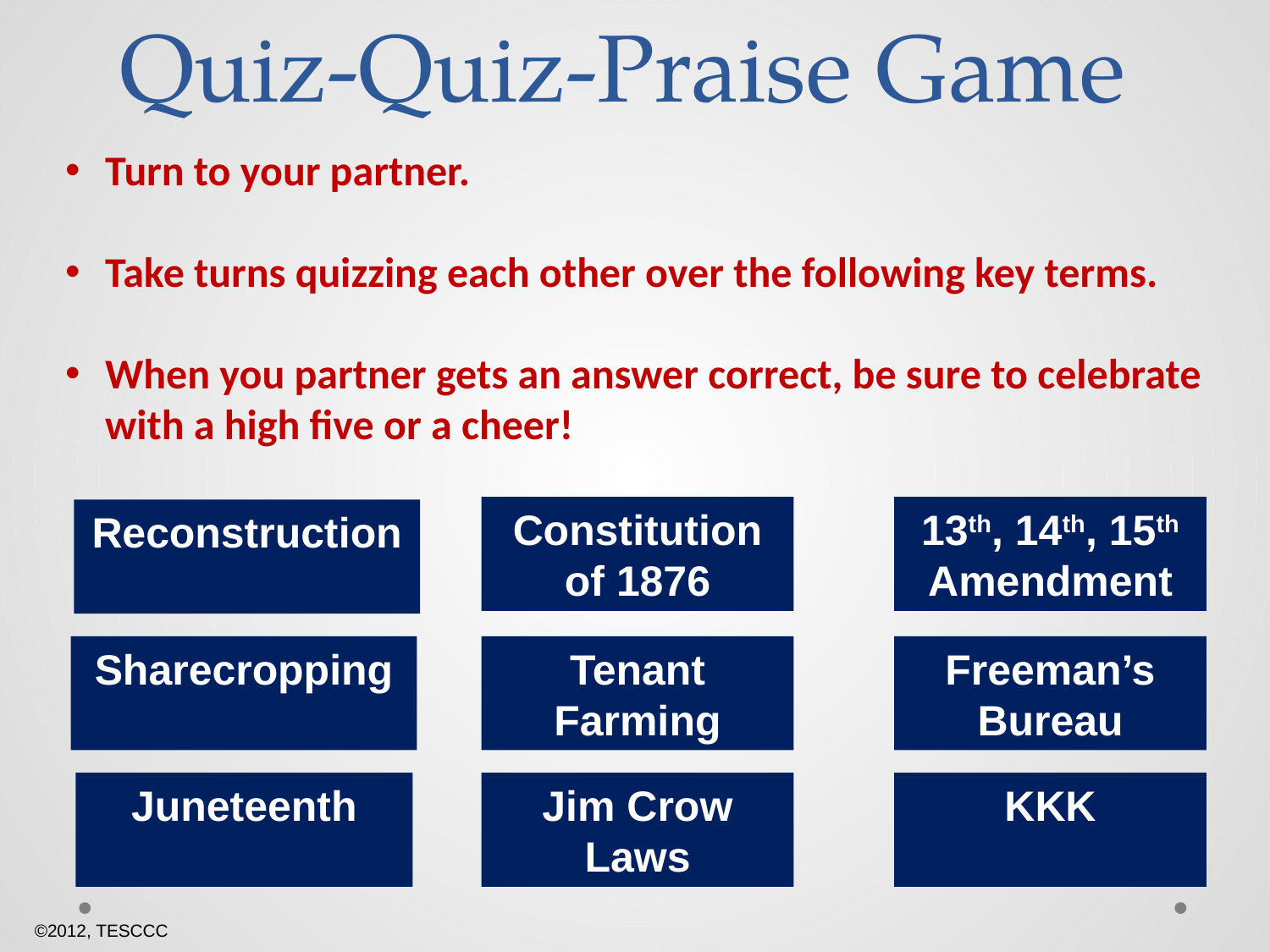

# Quiz-Quiz-Praise Game
Turn to your partner.

Take turns quizzing each other over the following key terms.

When you partner gets an answer correct, be sure to celebrate with a high five or a cheer!

Constitution of 1876
13th, 14th, 15th Amendment
Reconstruction

Tenant Farming
Freeman’s Bureau
Sharecropping

Jim Crow Laws
KKK

Juneteenth

©2012, TESCCC